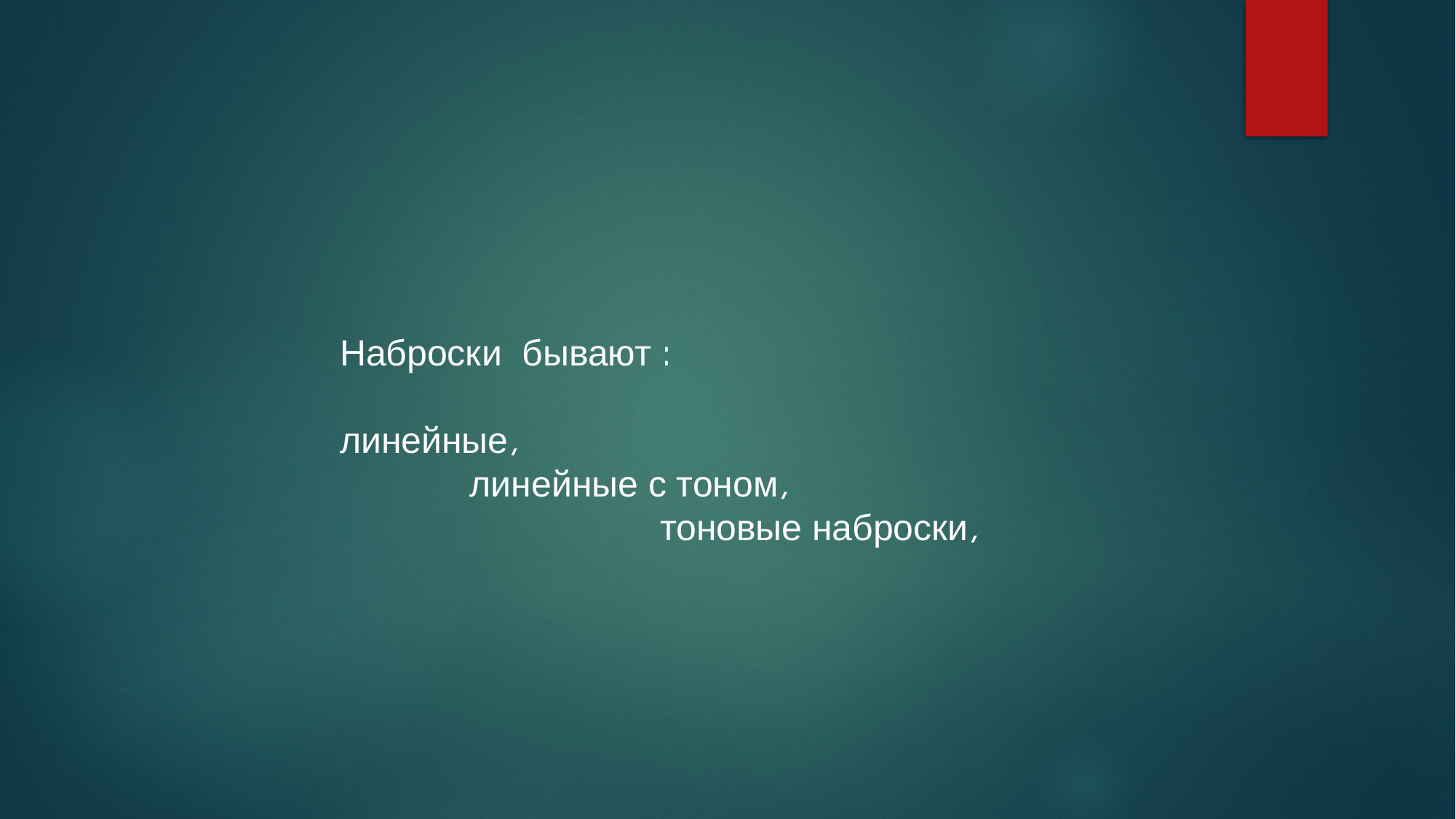

Наброски  бывают :

линейные,
             линейные с тоном,
                                тоновые наброски,